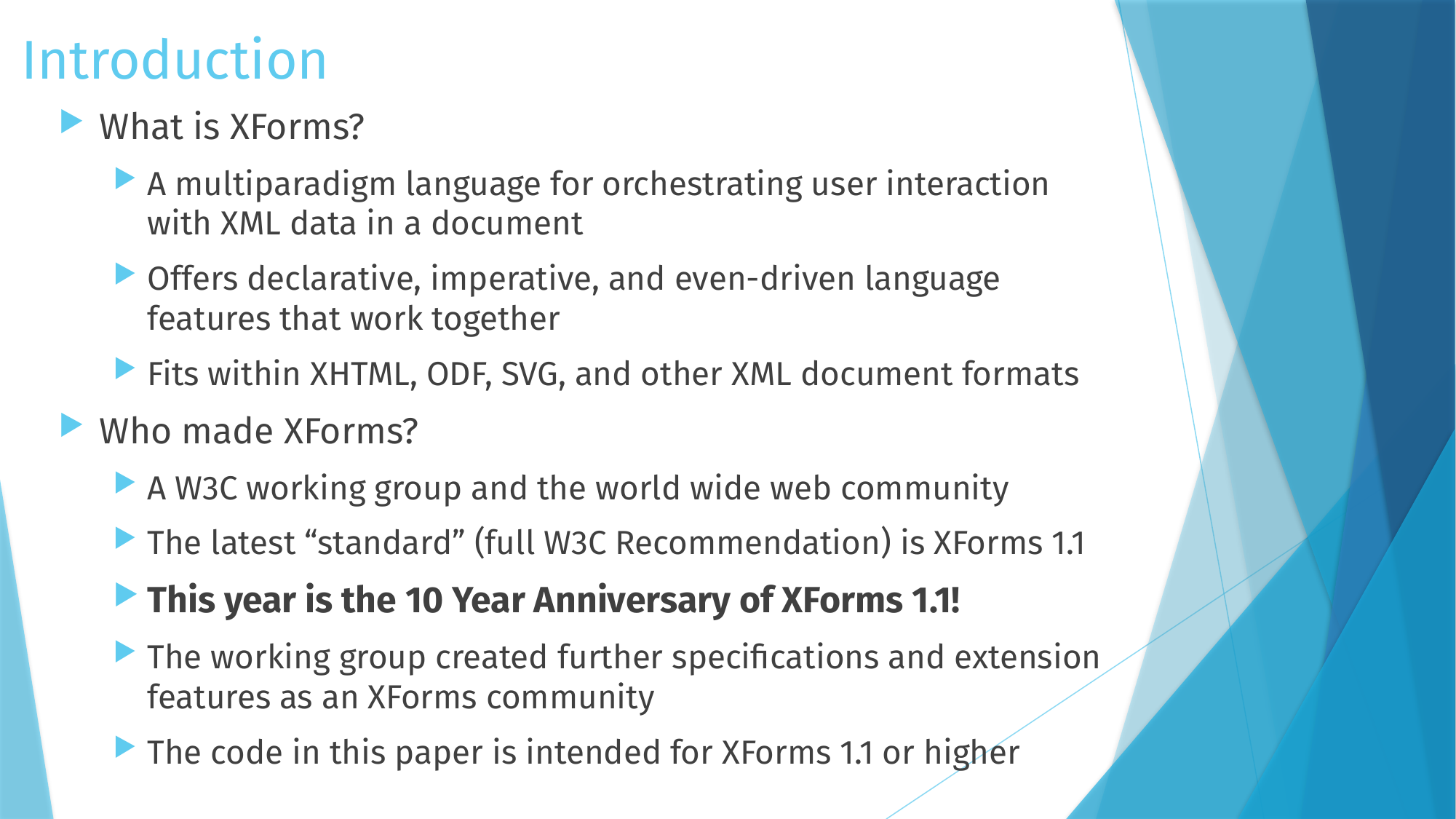

# Introduction
What is XForms?
A multiparadigm language for orchestrating user interaction with XML data in a document
Offers declarative, imperative, and even-driven language features that work together
Fits within XHTML, ODF, SVG, and other XML document formats
Who made XForms?
A W3C working group and the world wide web community
The latest “standard” (full W3C Recommendation) is XForms 1.1
This year is the 10 Year Anniversary of XForms 1.1!
The working group created further specifications and extension features as an XForms community
The code in this paper is intended for XForms 1.1 or higher